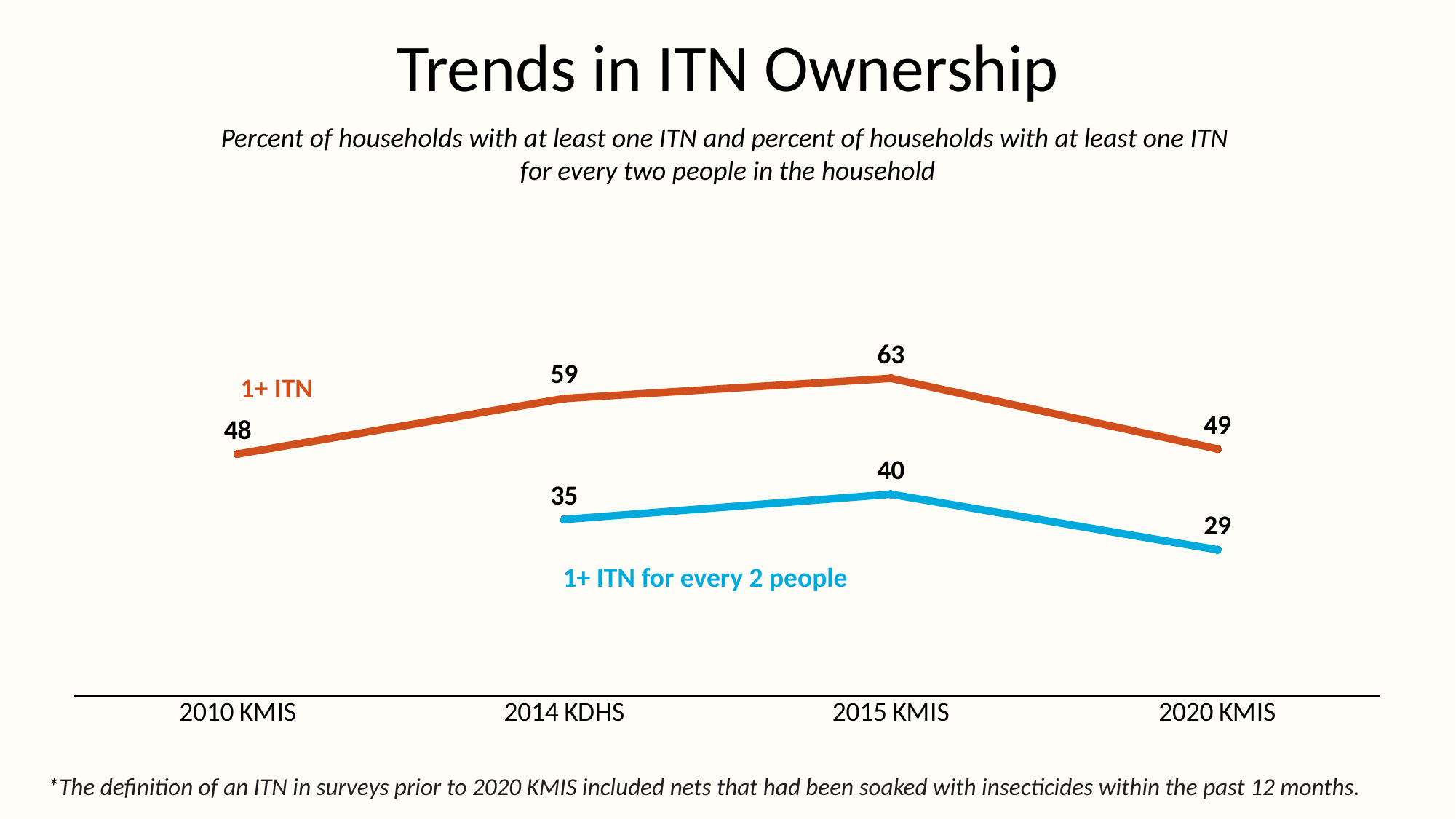

# Trends in ITN Ownership
Percent of households with at least one ITN and percent of households with at least one ITN
for every two people in the household

### Chart

| Category | 1+ ITN | 1+ ITN for every 2 people |
|---|---|---|
| 2010 KMIS | 48.0 | None |
| 2014 KDHS | 59.0 | 35.0 |
| 2015 KMIS | 63.0 | 40.0 |
| 2020 KMIS | 49.0 | 29.0 |
1+ ITN
1+ ITN for every 2 people
*The definition of an ITN in surveys prior to 2020 KMIS included nets that had been soaked with insecticides within the past 12 months.